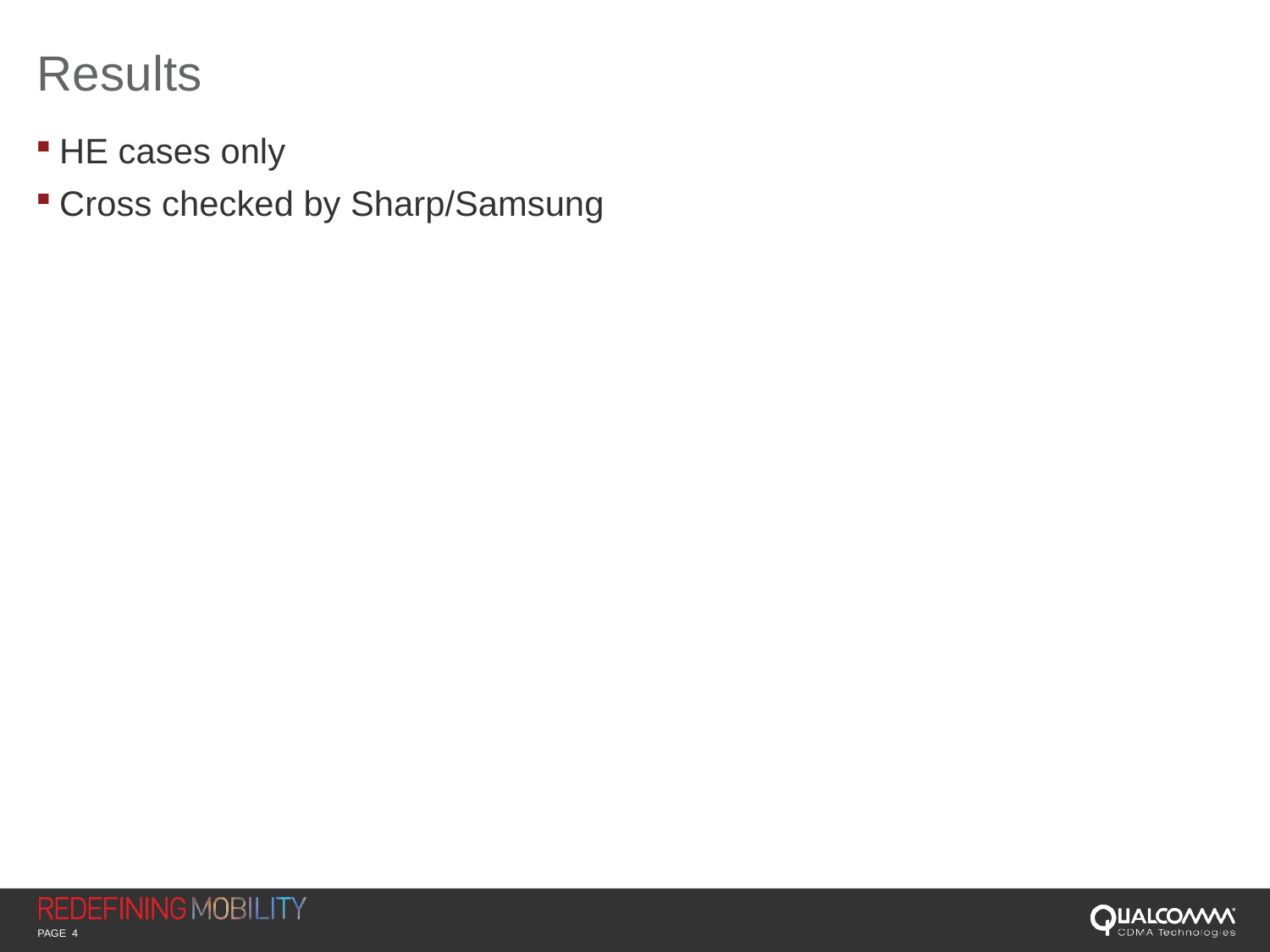

# Results
HE cases only
Cross checked by Sharp/Samsung